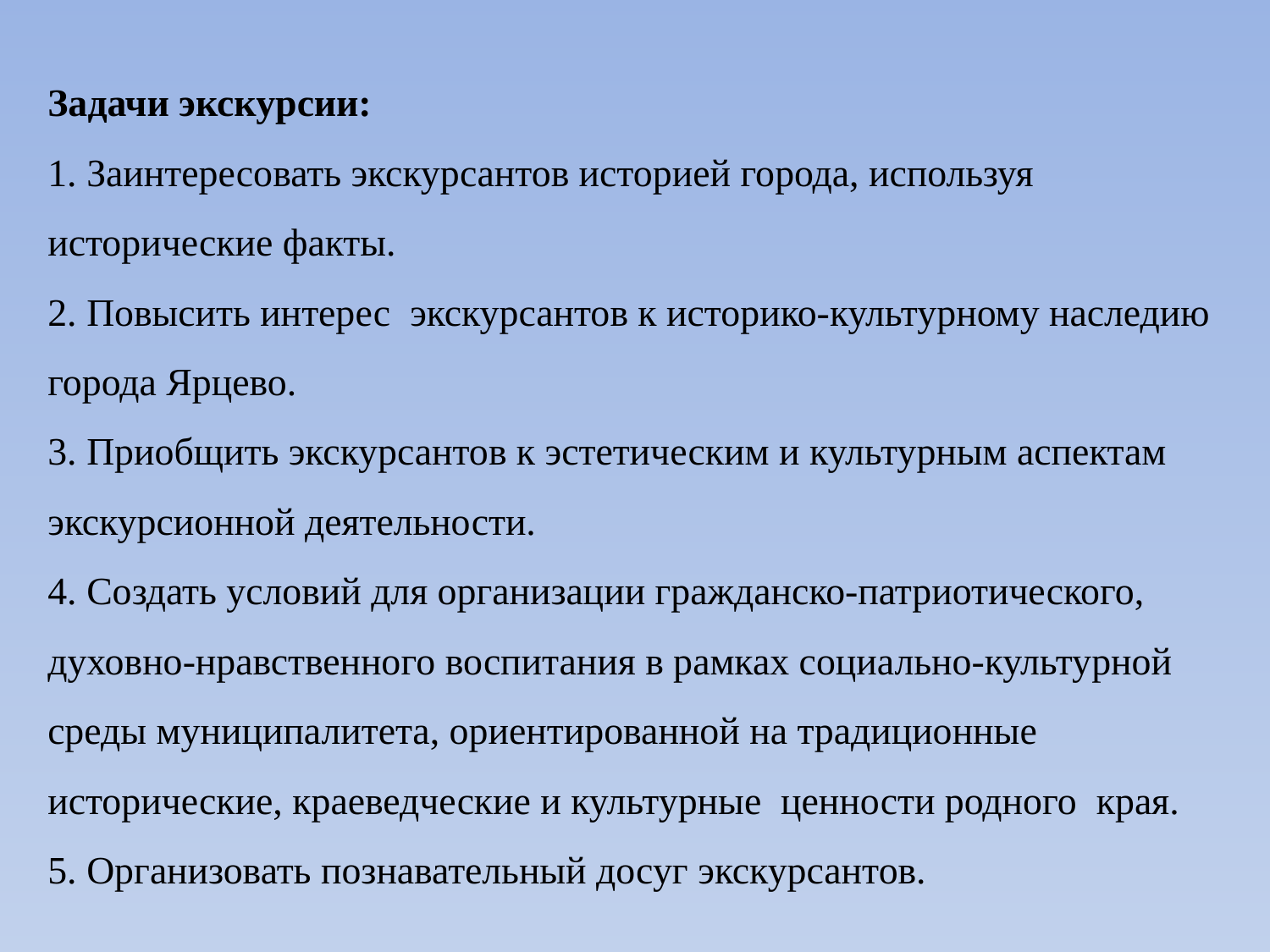

# Задачи экскурсии: 1. Заинтересовать экскурсантов историей города, используя исторические факты. 2. Повысить интерес  экскурсантов к историко-культурному наследию города Ярцево. 3. Приобщить экскурсантов к эстетическим и культурным аспектам экскурсионной деятельности. 4. Создать условий для организации гражданско-патриотического, духовно-нравственного воспитания в рамках социально-культурной среды муниципалитета, ориентированной на традиционные исторические, краеведческие и культурные  ценности родного  края. 5. Организовать познавательный досуг экскурсантов.